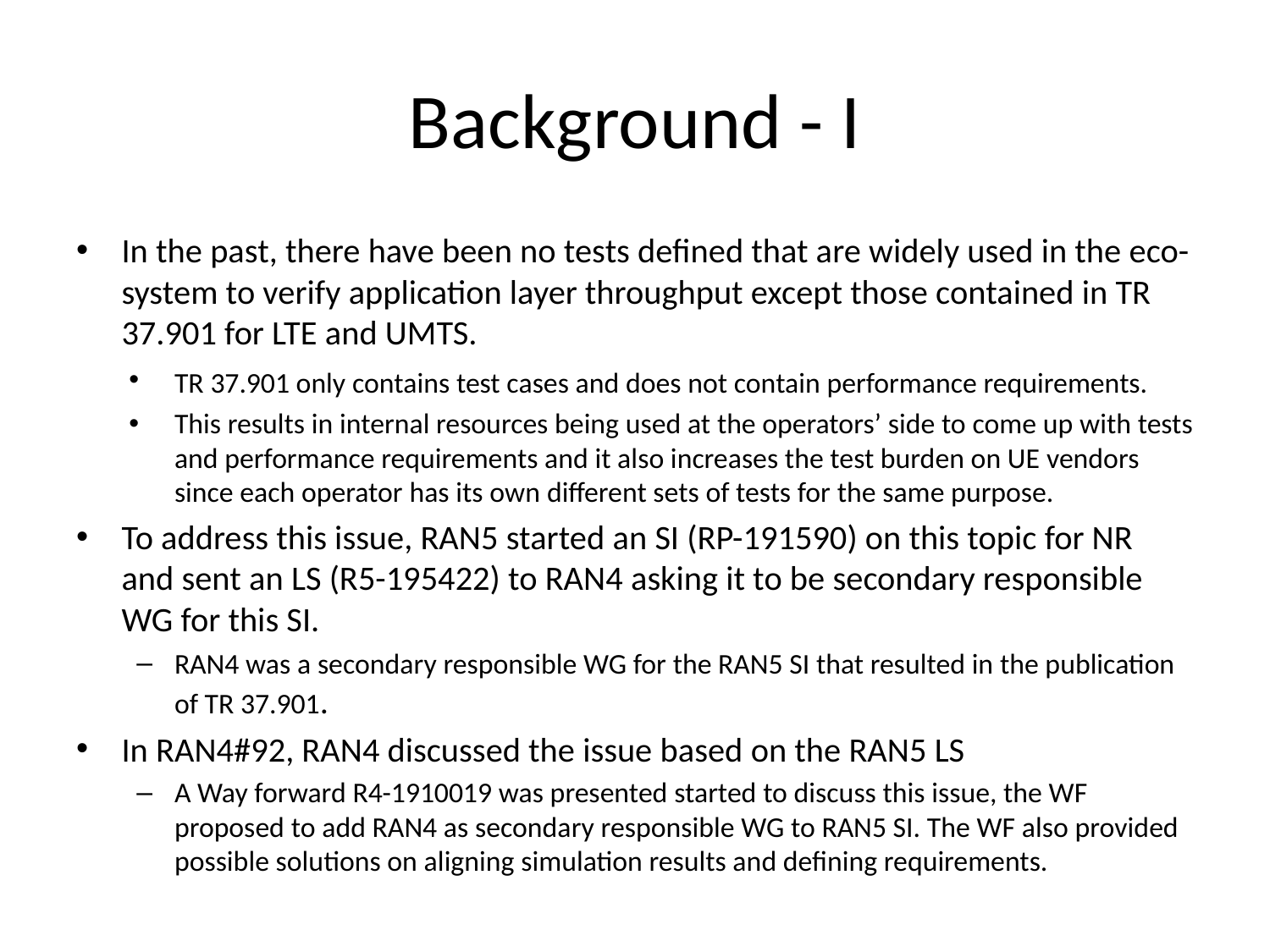

# Background - I
In the past, there have been no tests defined that are widely used in the eco-system to verify application layer throughput except those contained in TR 37.901 for LTE and UMTS.
TR 37.901 only contains test cases and does not contain performance requirements.
This results in internal resources being used at the operators’ side to come up with tests and performance requirements and it also increases the test burden on UE vendors since each operator has its own different sets of tests for the same purpose.
To address this issue, RAN5 started an SI (RP-191590) on this topic for NR and sent an LS (R5-195422) to RAN4 asking it to be secondary responsible WG for this SI.
RAN4 was a secondary responsible WG for the RAN5 SI that resulted in the publication of TR 37.901.
In RAN4#92, RAN4 discussed the issue based on the RAN5 LS
A Way forward R4-1910019 was presented started to discuss this issue, the WF proposed to add RAN4 as secondary responsible WG to RAN5 SI. The WF also provided possible solutions on aligning simulation results and defining requirements.